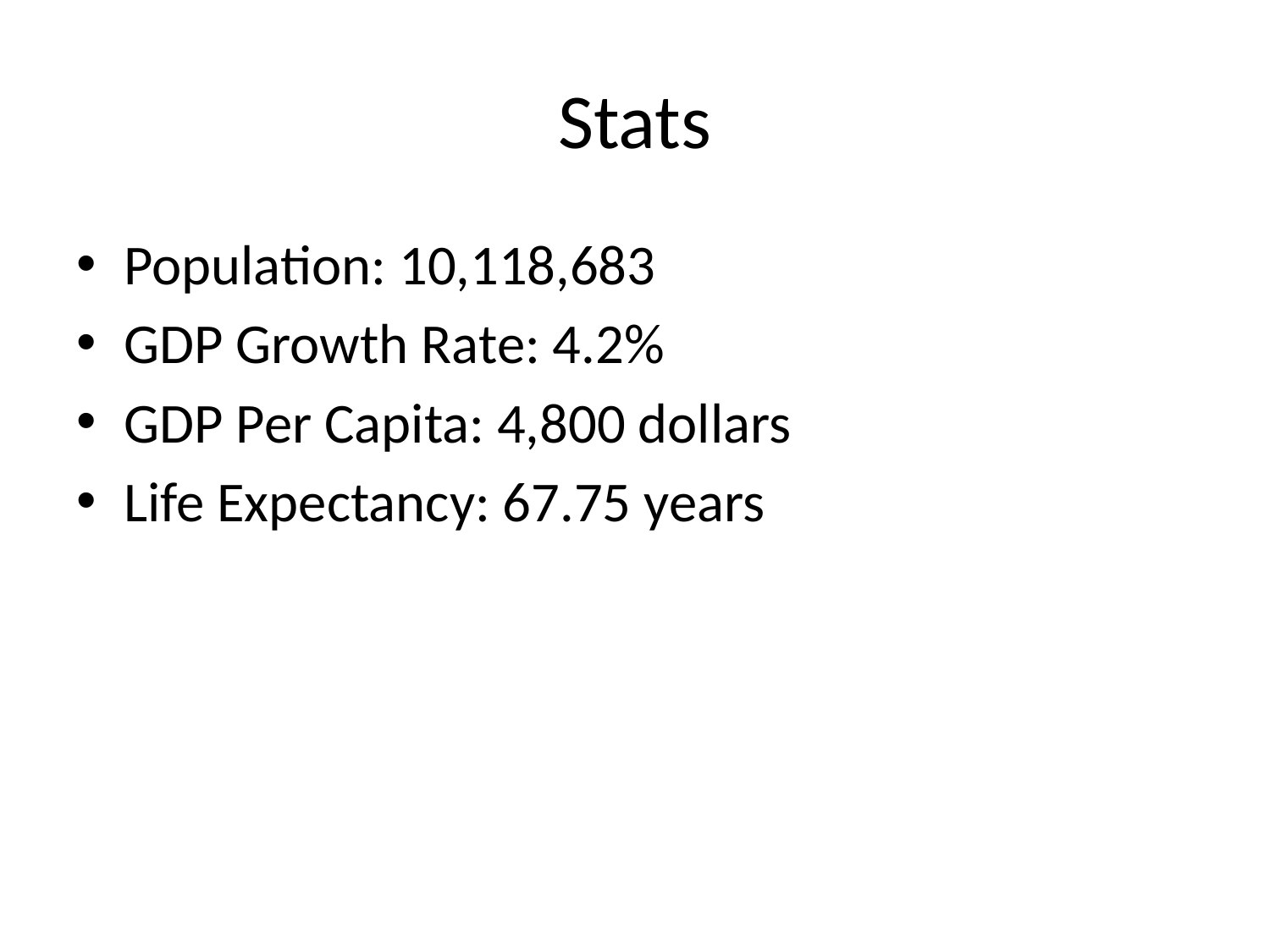

# Stats
Population: 10,118,683
GDP Growth Rate: 4.2%
GDP Per Capita: 4,800 dollars
Life Expectancy: 67.75 years